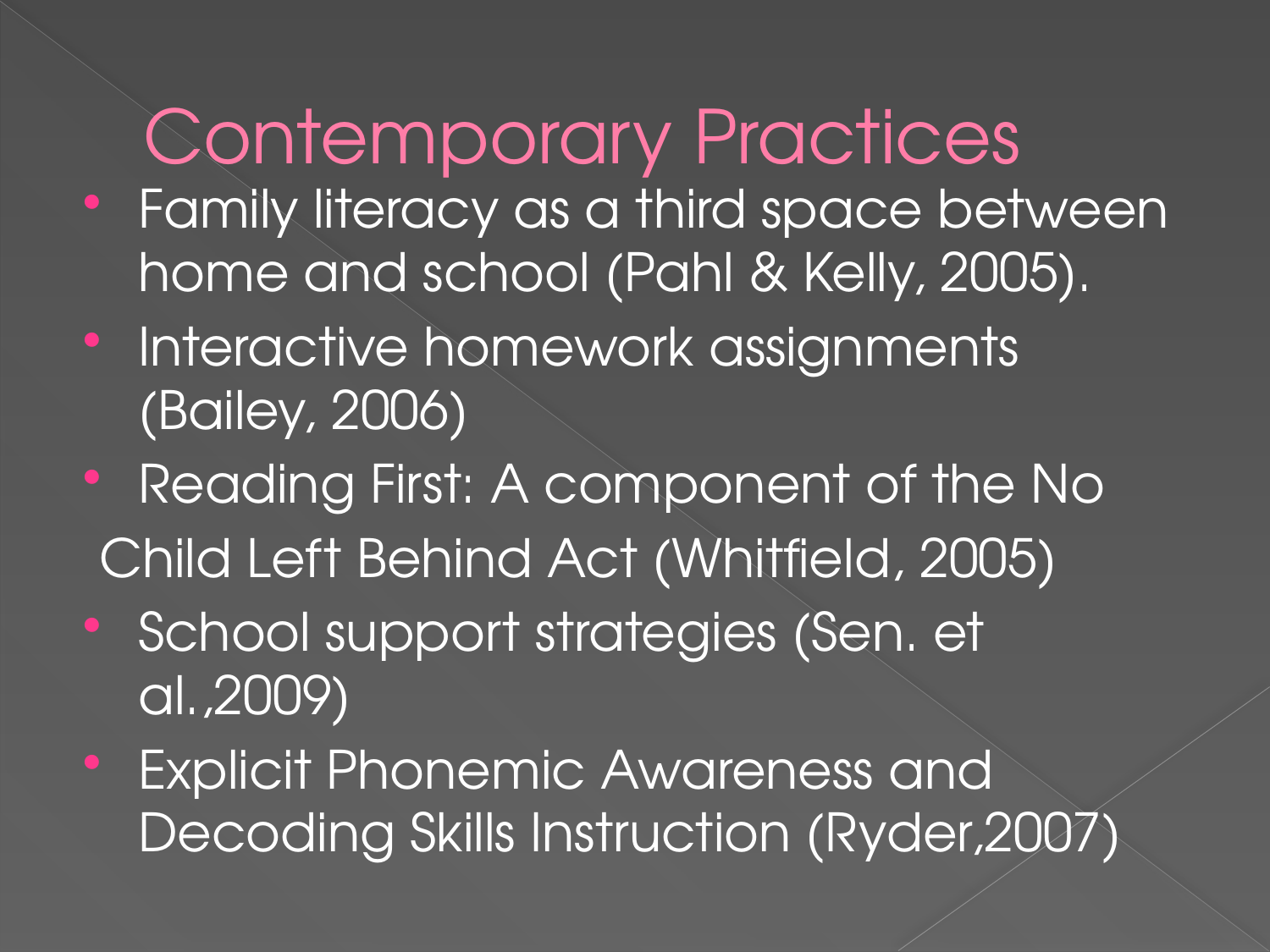

# Contemporary Practices
Family literacy as a third space between home and school (Pahl & Kelly, 2005).
Interactive homework assignments (Bailey, 2006)
Reading First: A component of the No
 Child Left Behind Act (Whitfield, 2005)
School support strategies (Sen. et al.,2009)
Explicit Phonemic Awareness and Decoding Skills Instruction (Ryder,2007)